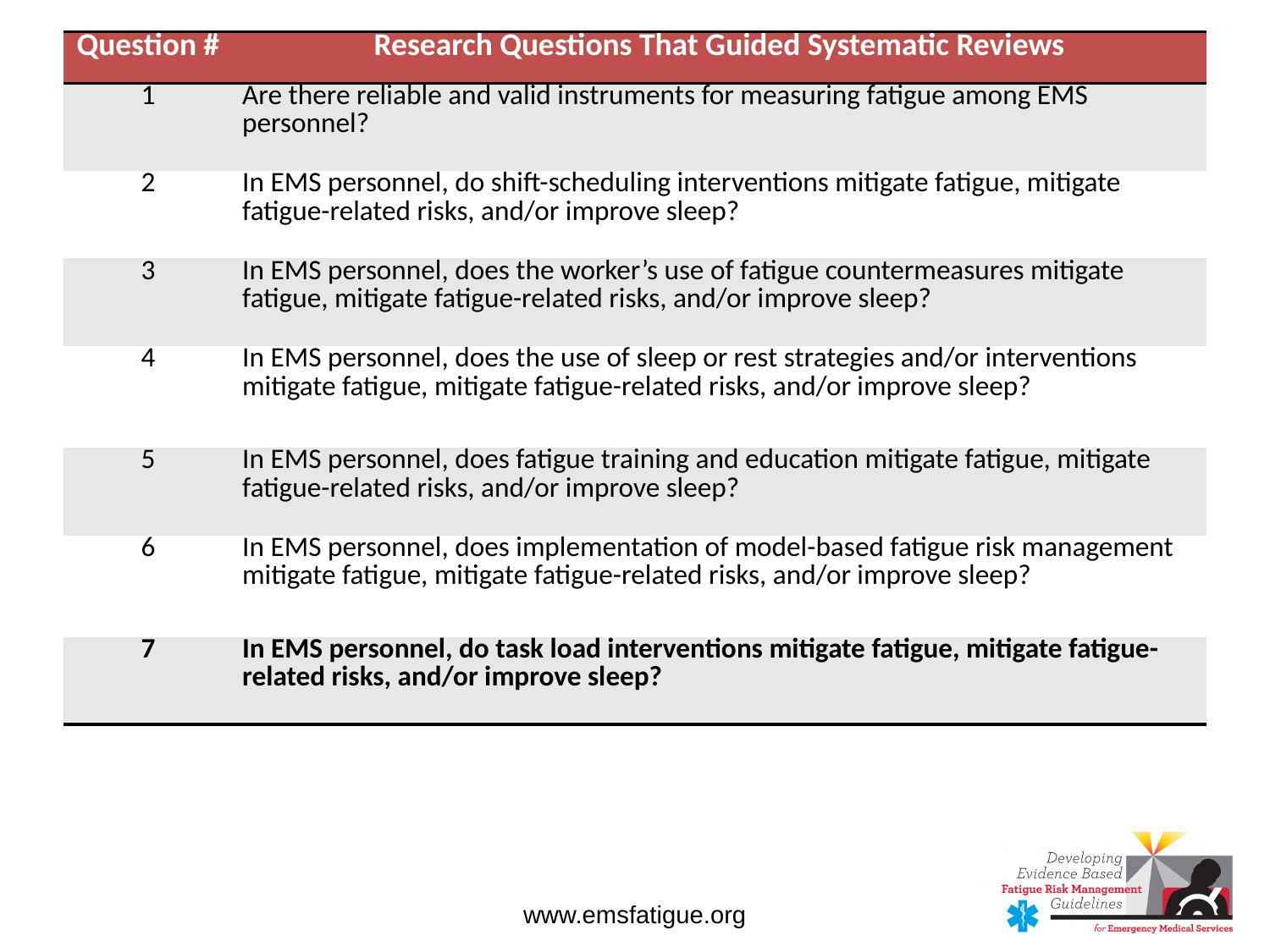

| Question # | Research Questions That Guided Systematic Reviews |
| --- | --- |
| 1 | Are there reliable and valid instruments for measuring fatigue among EMS personnel? |
| 2 | In EMS personnel, do shift-scheduling interventions mitigate fatigue, mitigate fatigue-related risks, and/or improve sleep? |
| 3 | In EMS personnel, does the worker’s use of fatigue countermeasures mitigate fatigue, mitigate fatigue-related risks, and/or improve sleep? |
| 4 | In EMS personnel, does the use of sleep or rest strategies and/or interventions mitigate fatigue, mitigate fatigue-related risks, and/or improve sleep? |
| 5 | In EMS personnel, does fatigue training and education mitigate fatigue, mitigate fatigue-related risks, and/or improve sleep? |
| 6 | In EMS personnel, does implementation of model-based fatigue risk management mitigate fatigue, mitigate fatigue-related risks, and/or improve sleep? |
| 7 | In EMS personnel, do task load interventions mitigate fatigue, mitigate fatigue-related risks, and/or improve sleep? |
#
Do Not Circulate Without Permission of P.D. Patterson